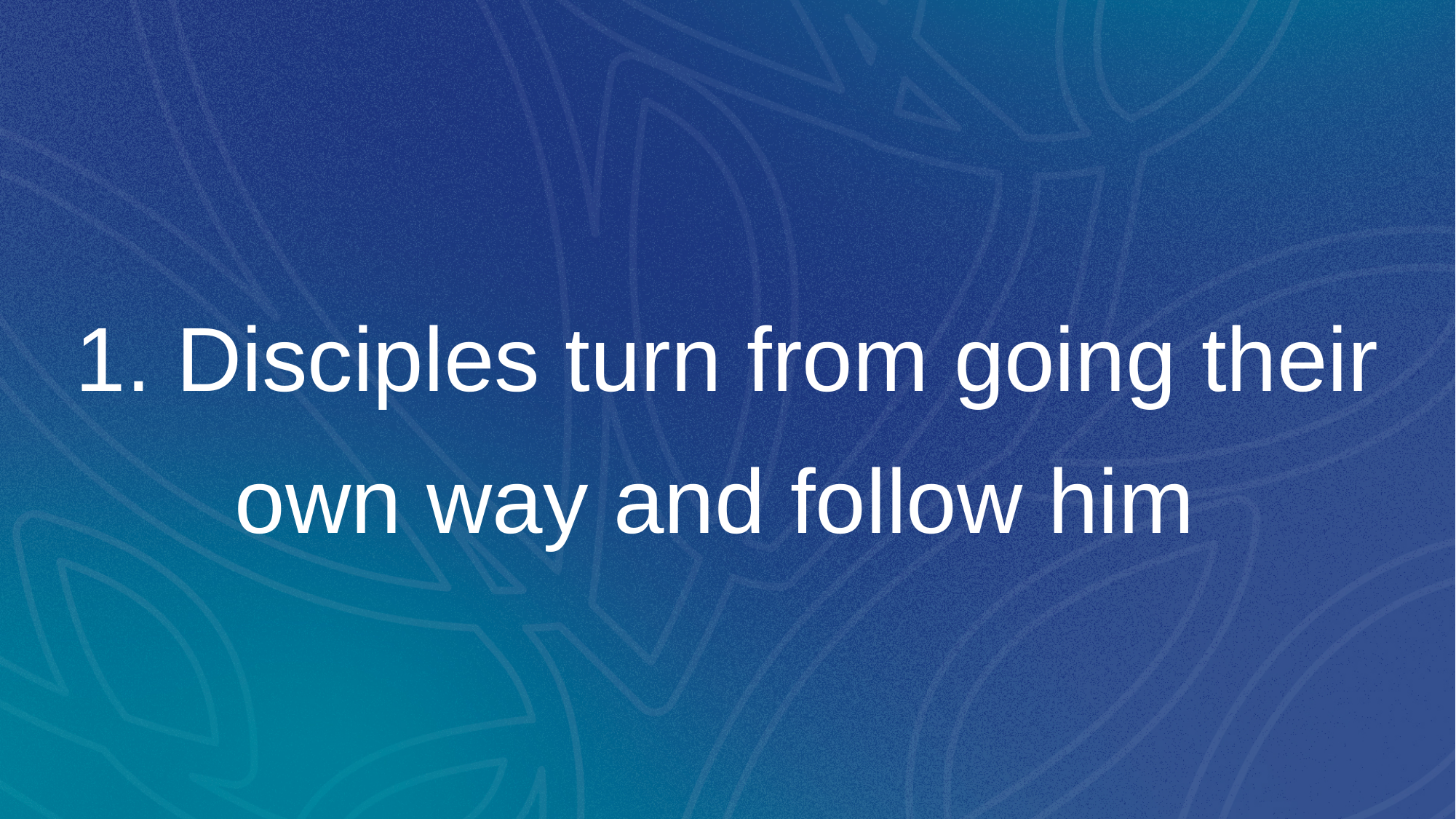

1. Disciples turn from going their own way and follow him